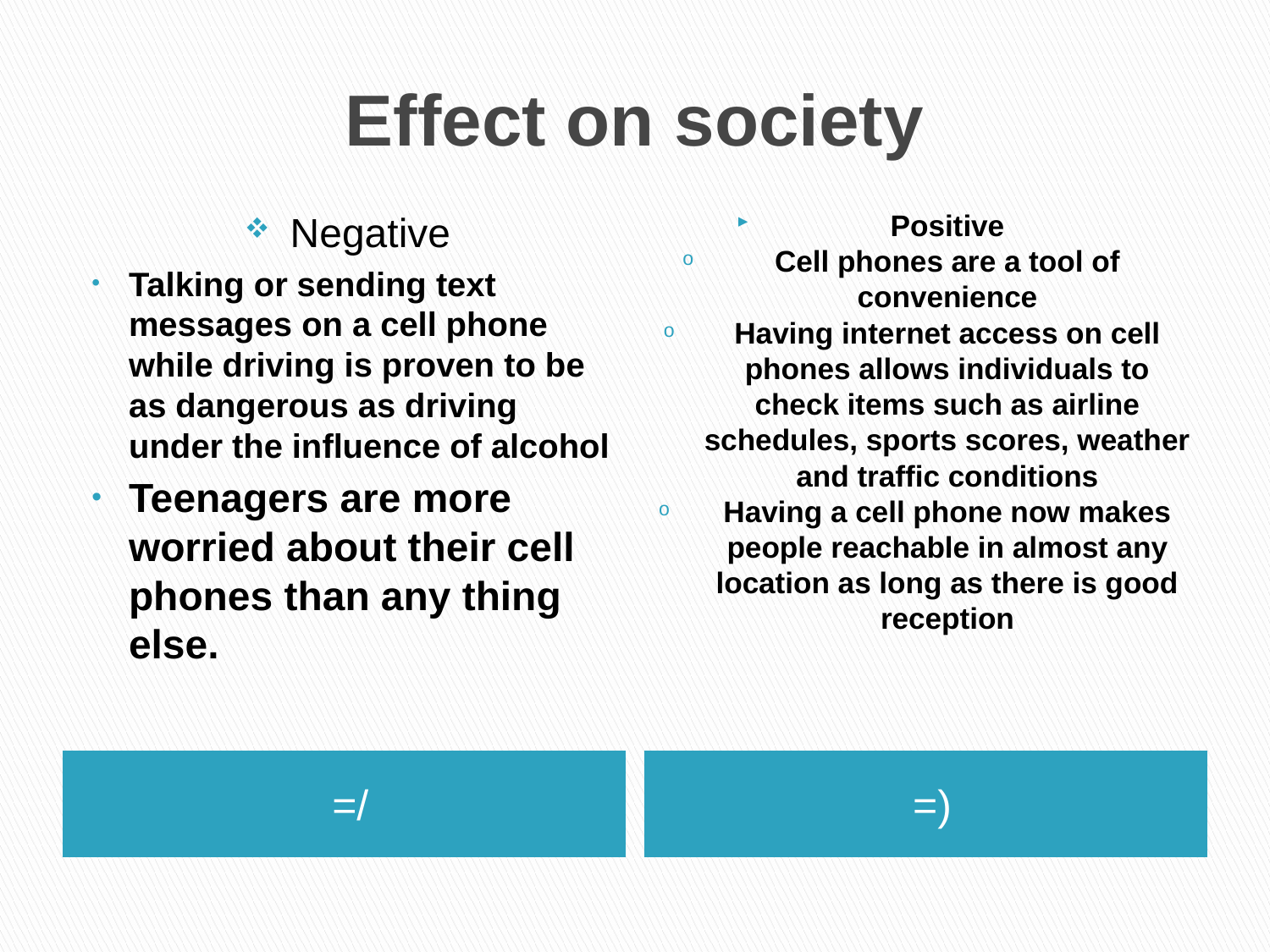

# Effect on society
Negative
Talking or sending text messages on a cell phone while driving is proven to be as dangerous as driving under the influence of alcohol
Teenagers are more worried about their cell phones than any thing else.

Positive
Cell phones are a tool of convenience
Having internet access on cell phones allows individuals to check items such as airline schedules, sports scores, weather and traffic conditions
Having a cell phone now makes people reachable in almost any location as long as there is good reception

=/
=)